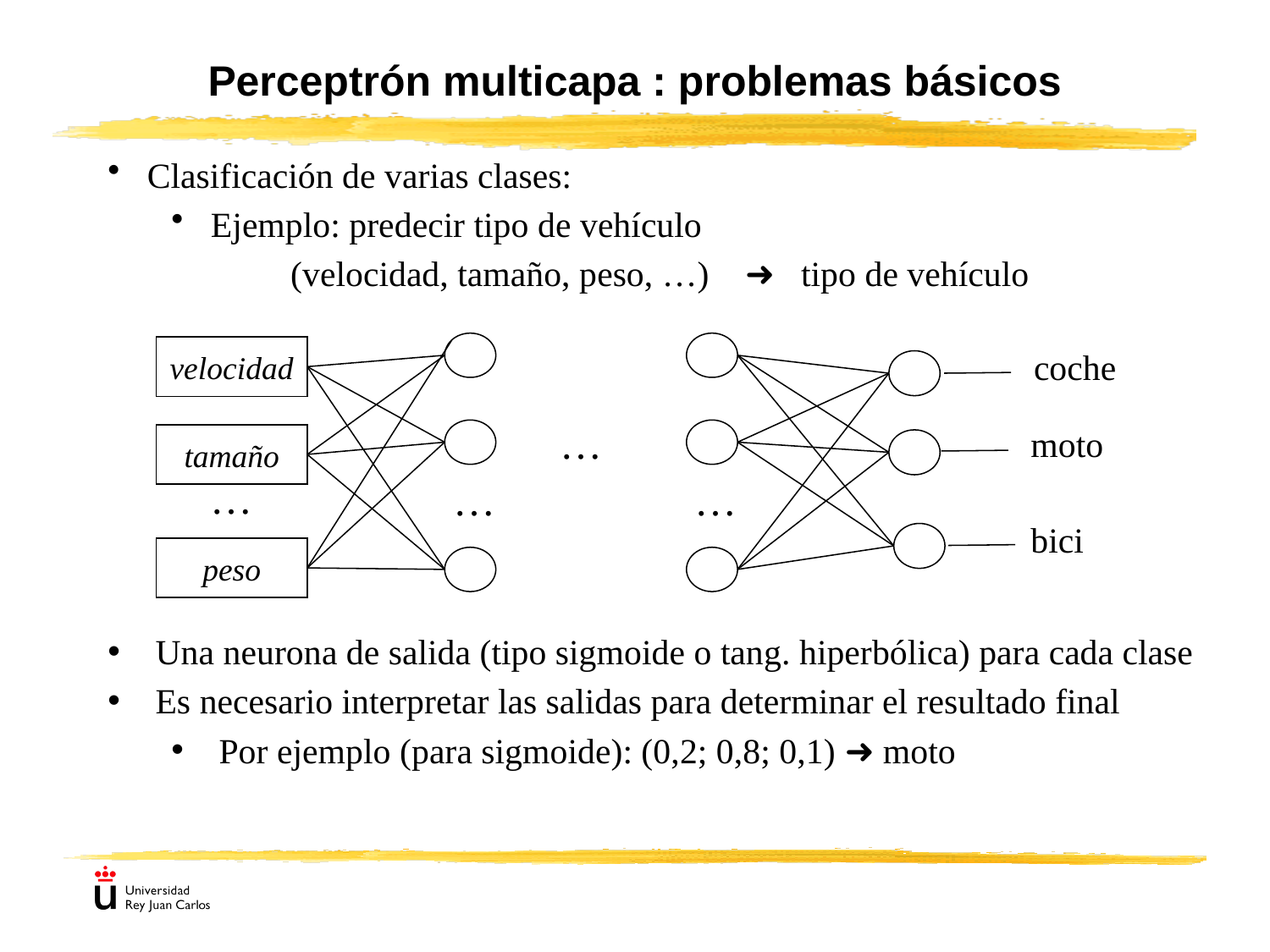

# Perceptrón multicapa : problemas básicos
Clasificación de varias clases:
Ejemplo: predecir tipo de vehículo
(velocidad, tamaño, peso, …)    ➜   tipo de vehículo

velocidad
coche

…
moto

tamaño

…
…
…
bici

peso

Una neurona de salida (tipo sigmoide o tang. hiperbólica) para cada clase
Es necesario interpretar las salidas para determinar el resultado final
Por ejemplo (para sigmoide): (0,2; 0,8; 0,1) ➜ moto